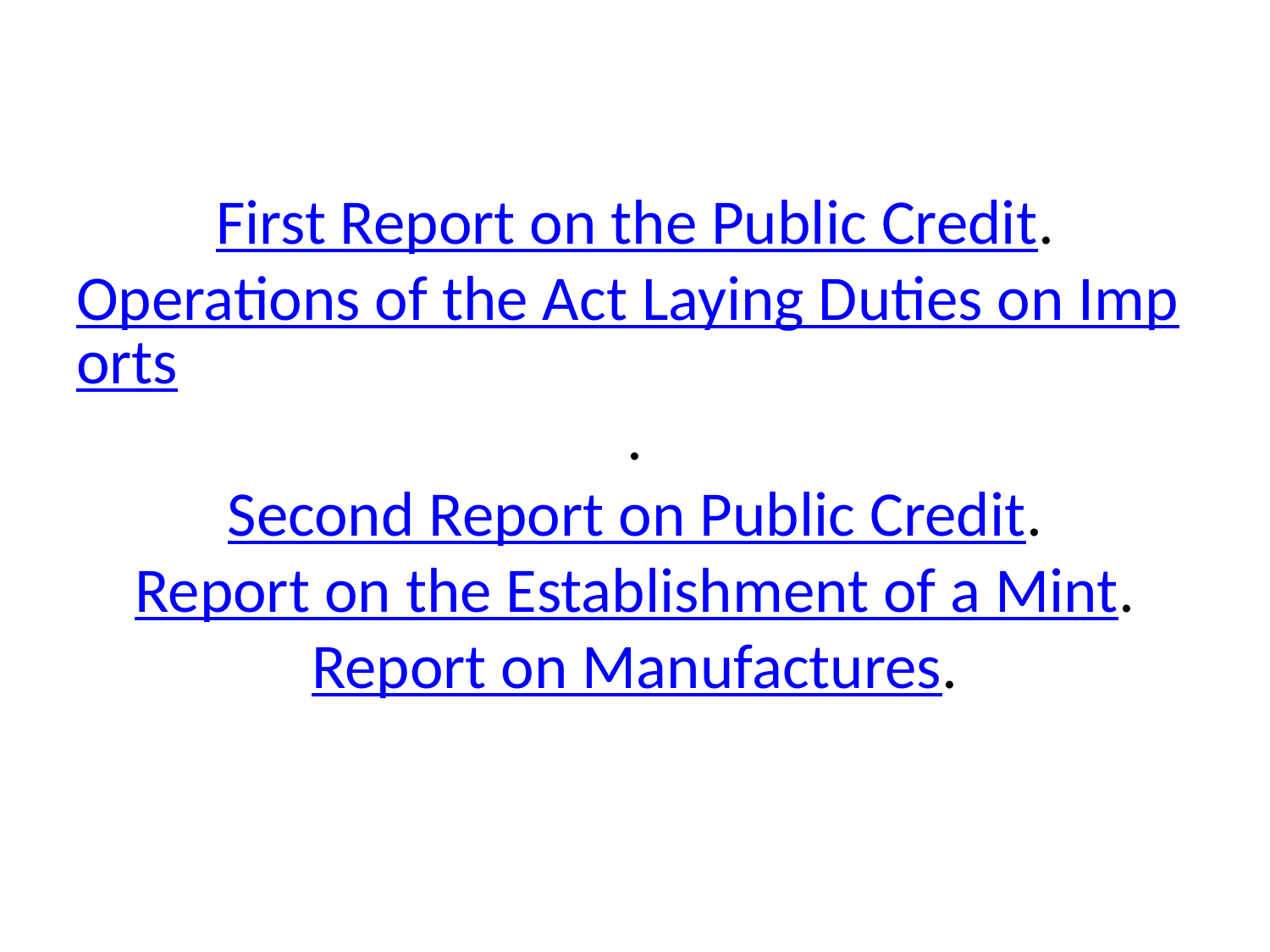

# First Report on the Public Credit. Operations of the Act Laying Duties on Imports. Second Report on Public Credit. Report on the Establishment of a Mint. Report on Manufactures.